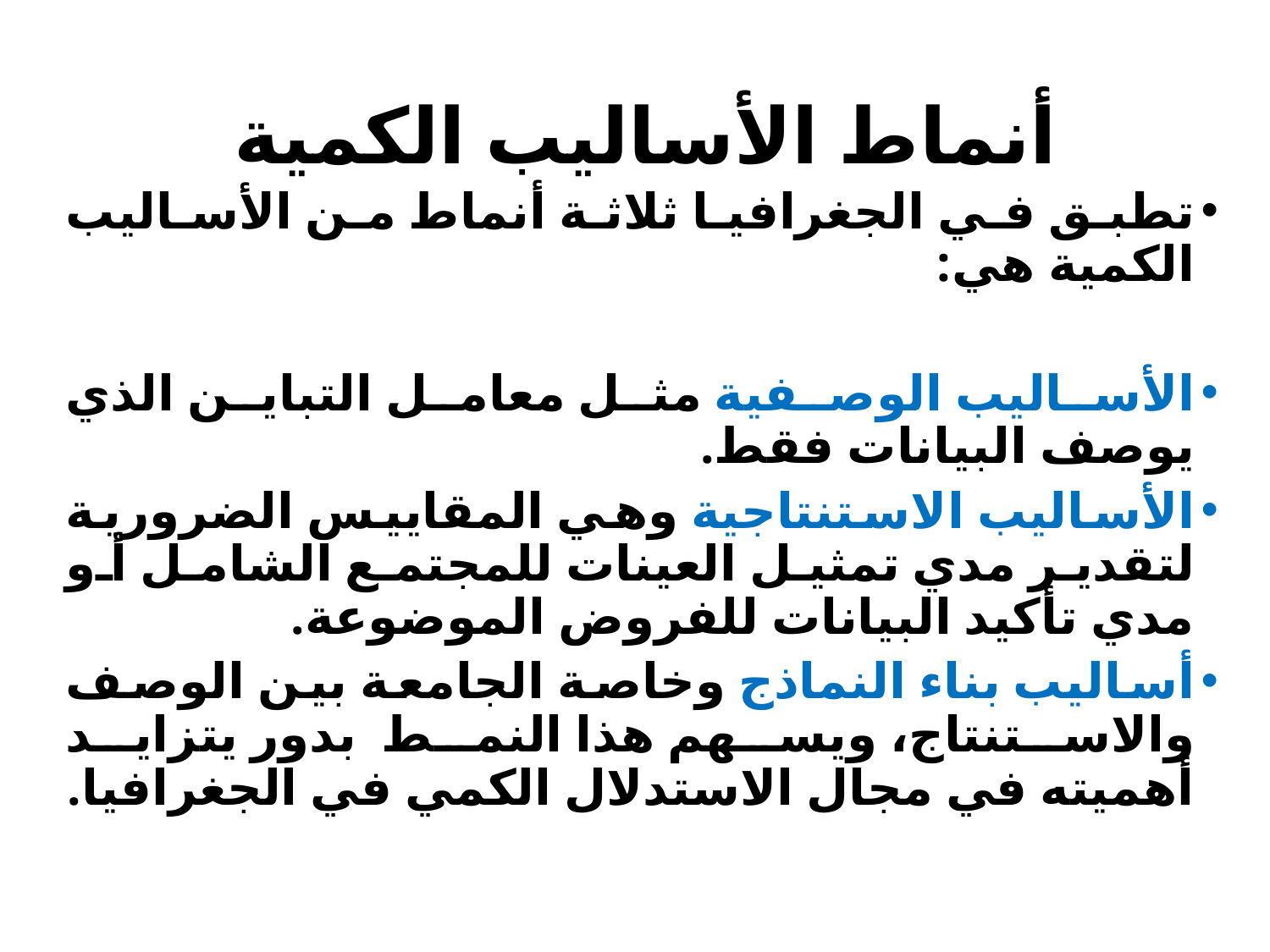

# أنماط الأساليب الكمية
تطبق في الجغرافيا ثلاثة أنماط من الأساليب الكمية هي:

الأساليب الوصفية مثل معامل التباين الذي يوصف البيانات فقط.
الأساليب الاستنتاجية وهي المقاييس الضرورية لتقدير مدي تمثيل العينات للمجتمع الشامل أو مدي تأكيد البيانات للفروض الموضوعة.
أساليب بناء النماذج وخاصة الجامعة بين الوصف والاستنتاج، ويسهم هذا النمط  بدور يتزايد أهميته في مجال الاستدلال الكمي في الجغرافيا.